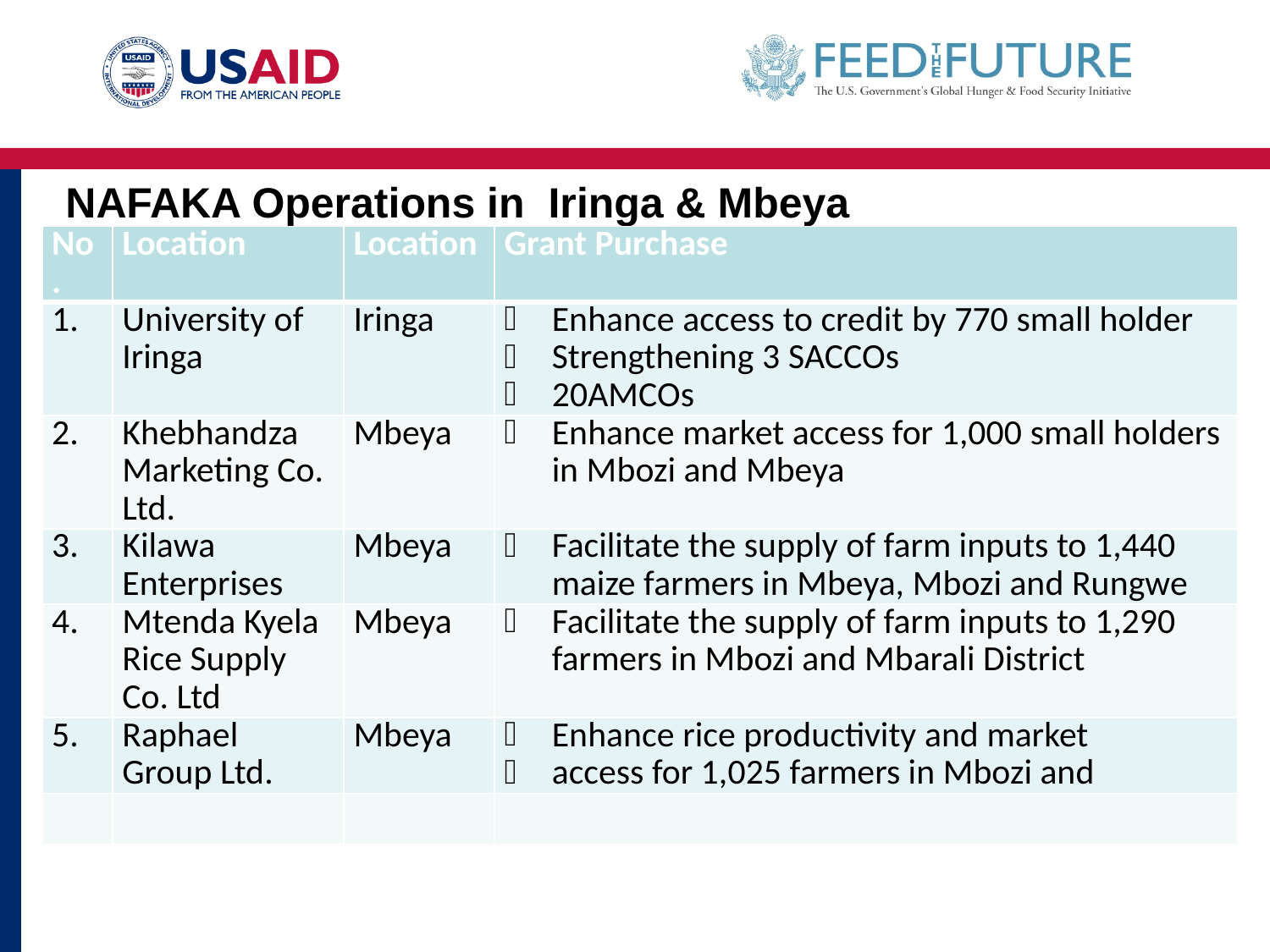

# NAFAKA Operations in  Iringa & Mbeya
| No. | Location | Location | Grant Purchase |
| --- | --- | --- | --- |
|  | University of Iringa | Iringa | Enhance access to credit by 770 small holder Strengthening 3 SACCOs 20AMCOs |
| 2. | Khebhandza Marketing Co. Ltd. | Mbeya | Enhance market access for 1,000 small holders in Mbozi and Mbeya |
| 3. | Kilawa Enterprises | Mbeya | Facilitate the supply of farm inputs to 1,440 maize farmers in Mbeya, Mbozi and Rungwe |
| 4. | Mtenda Kyela Rice Supply Co. Ltd | Mbeya | Facilitate the supply of farm inputs to 1,290 farmers in Mbozi and Mbarali District |
| 5. | Raphael Group Ltd. | Mbeya | Enhance rice productivity and market access for 1,025 farmers in Mbozi and |
|  |  |  |  |